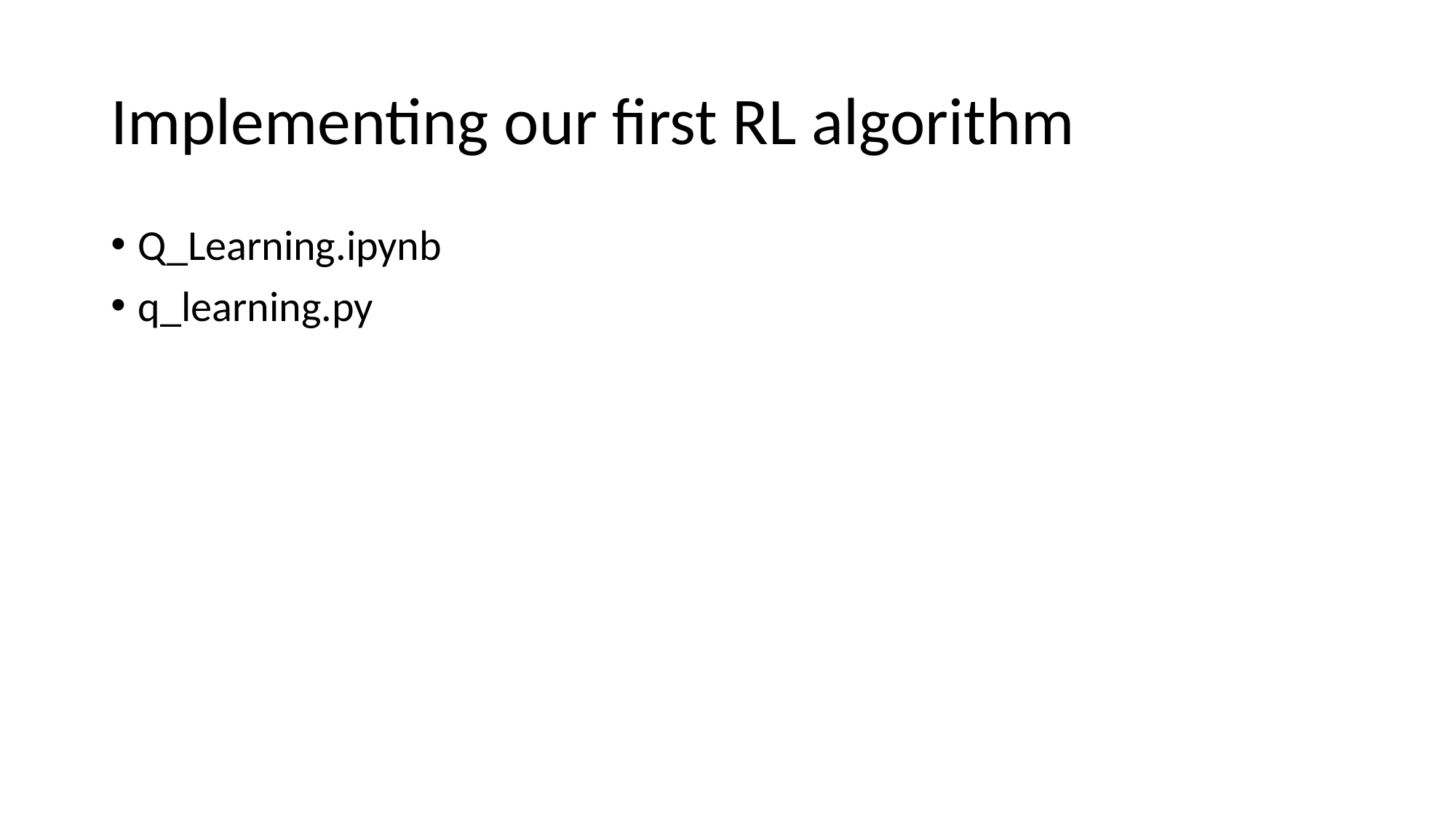

# Implementing our first RL algorithm
Q_Learning.ipynb
q_learning.py